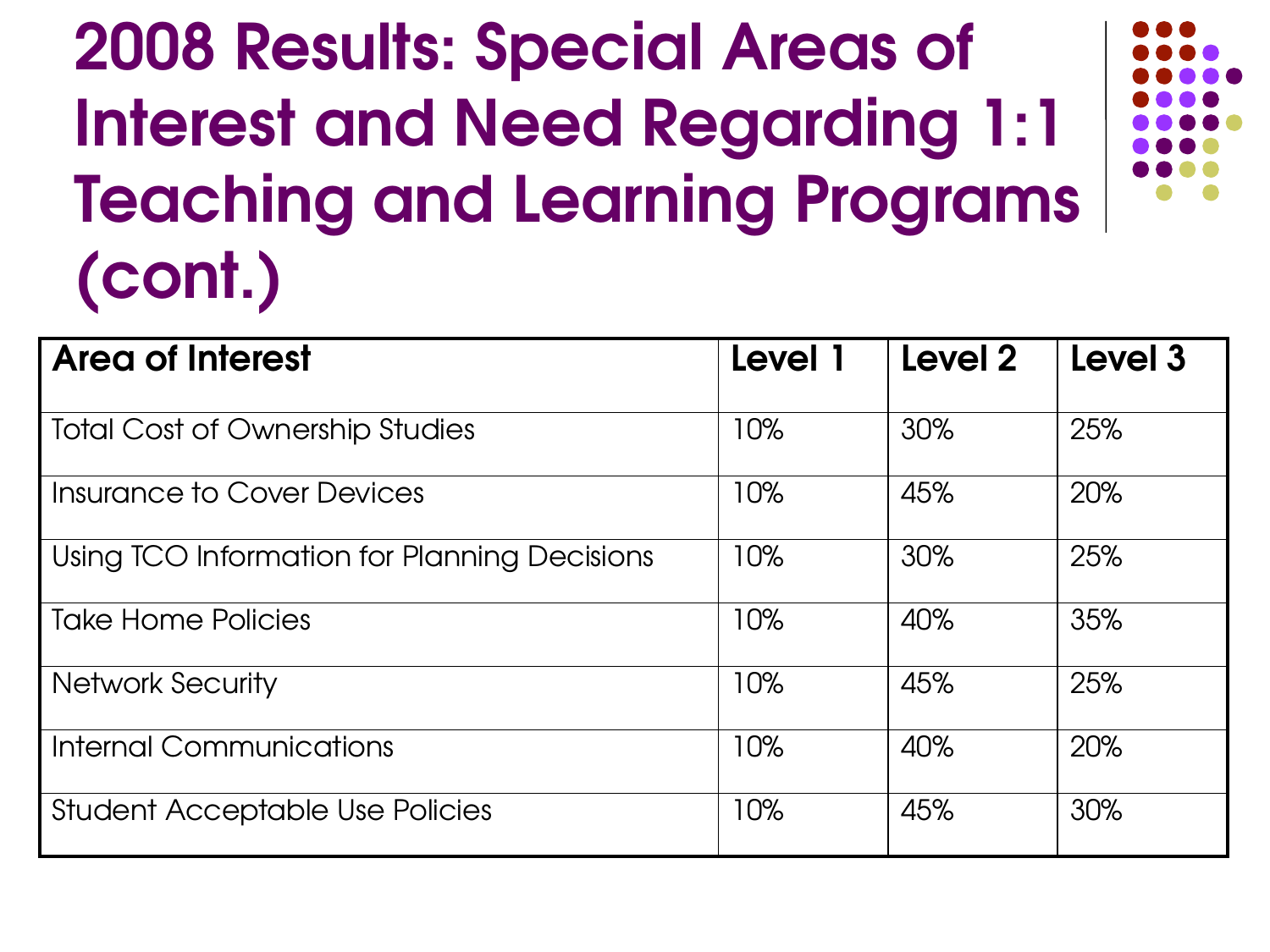

# 2008 Results: Special Areas of Interest and Need Regarding 1:1 Teaching and Learning Programs (cont.)
| Area of Interest | Level 1 | Level 2 | Level 3 |
| --- | --- | --- | --- |
| Total Cost of Ownership Studies | 10% | 30% | 25% |
| Insurance to Cover Devices | 10% | 45% | 20% |
| Using TCO Information for Planning Decisions | 10% | 30% | 25% |
| Take Home Policies | 10% | 40% | 35% |
| Network Security | 10% | 45% | 25% |
| Internal Communications | 10% | 40% | 20% |
| Student Acceptable Use Policies | 10% | 45% | 30% |